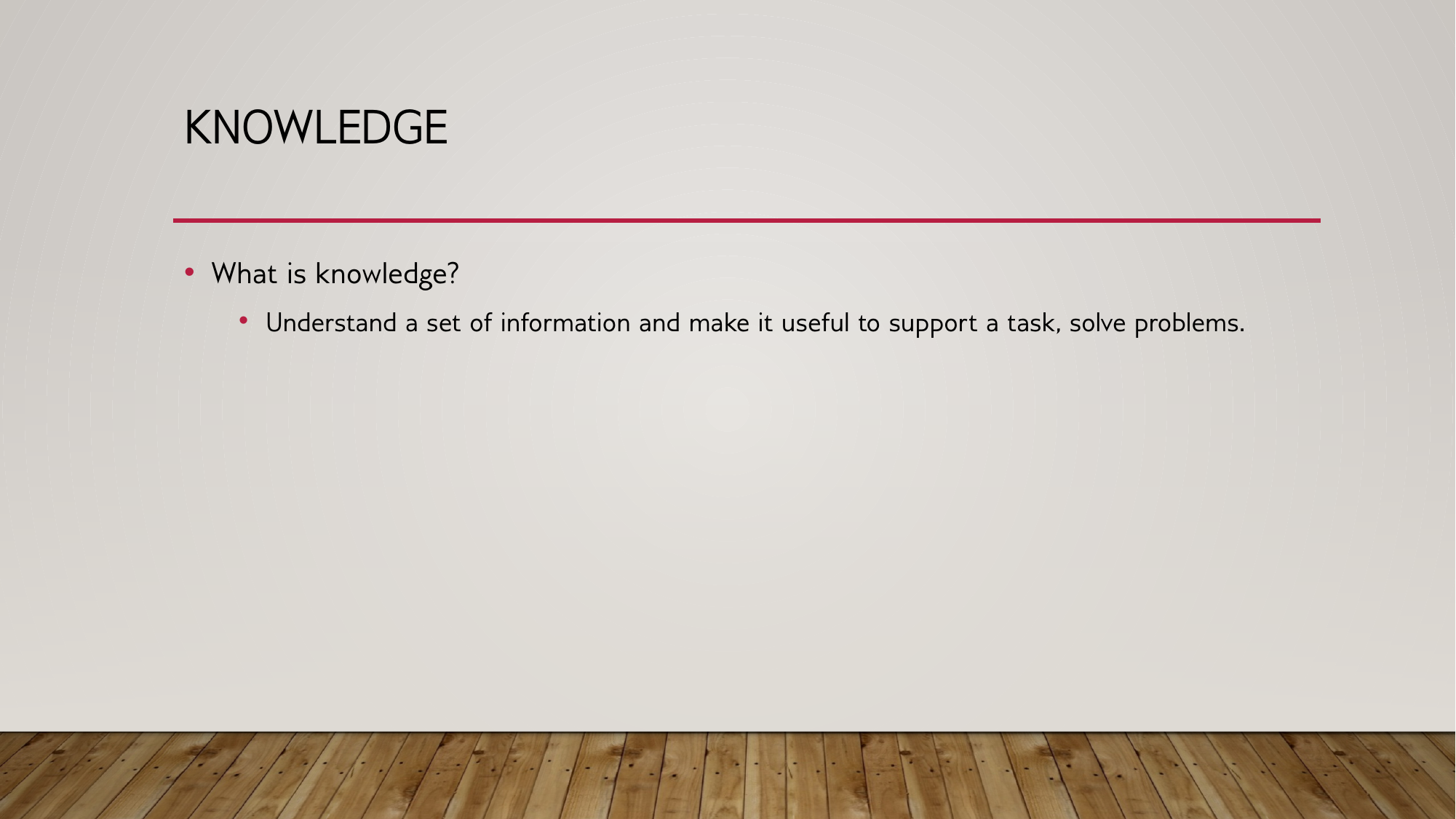

# Knowledge
What is knowledge?
Understand a set of information and make it useful to support a task, solve problems.